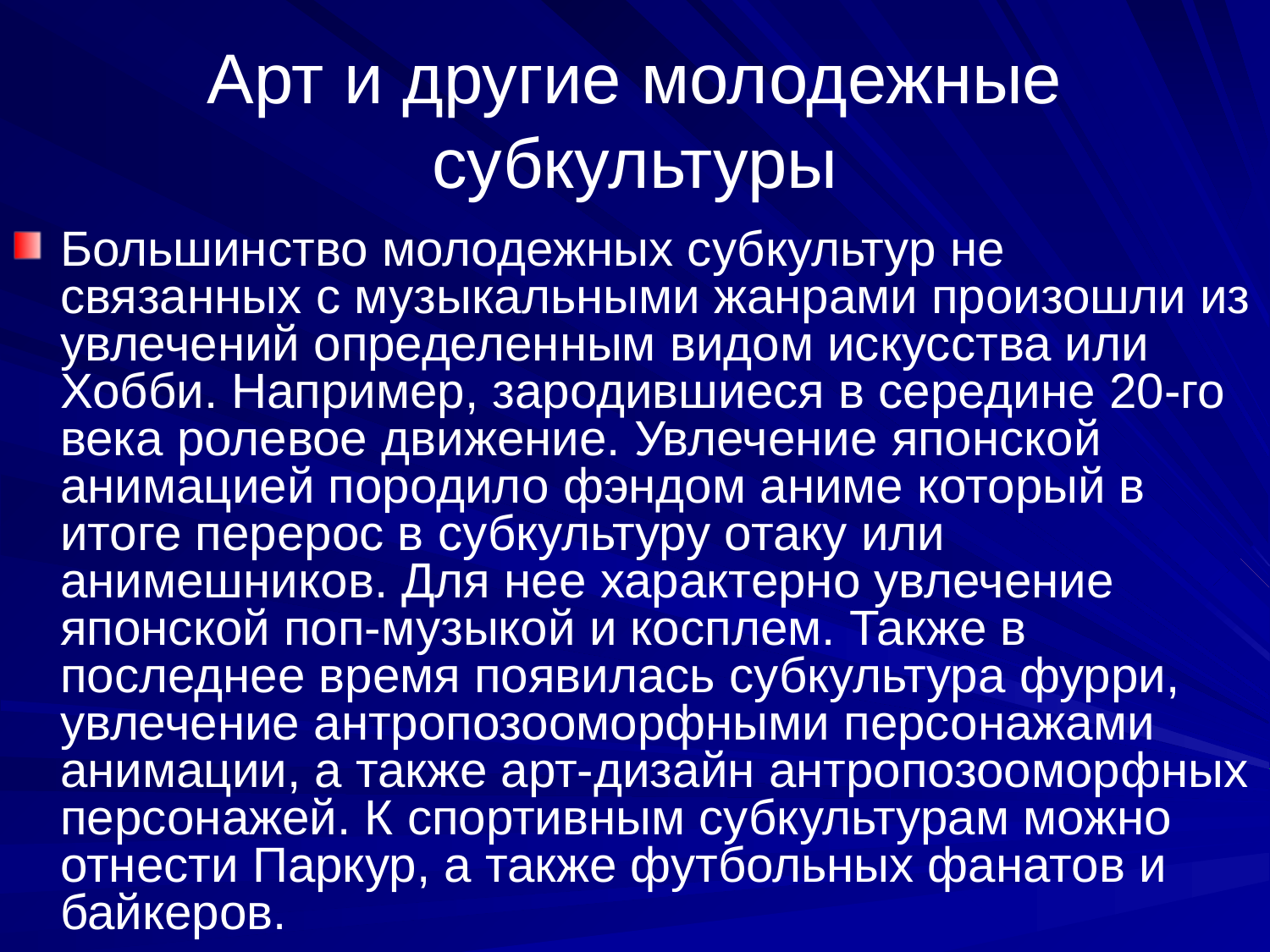

# Арт и другие молодежные субкультуры
Большинство молодежных субкультур не связанных с музыкальными жанрами произошли из увлечений определенным видом искусства или Хобби. Например, зародившиеся в середине 20-го века ролевое движение. Увлечение японской анимацией породило фэндом аниме который в итоге перерос в субкультуру отаку или анимешников. Для нее характерно увлечение японской поп-музыкой и косплем. Также в последнее время появилась субкультура фурри, увлечение антропозооморфными персонажами анимации, а также арт-дизайн антропозооморфных персонажей. К спортивным субкультурам можно отнести Паркур, а также футбольных фанатов и байкеров.